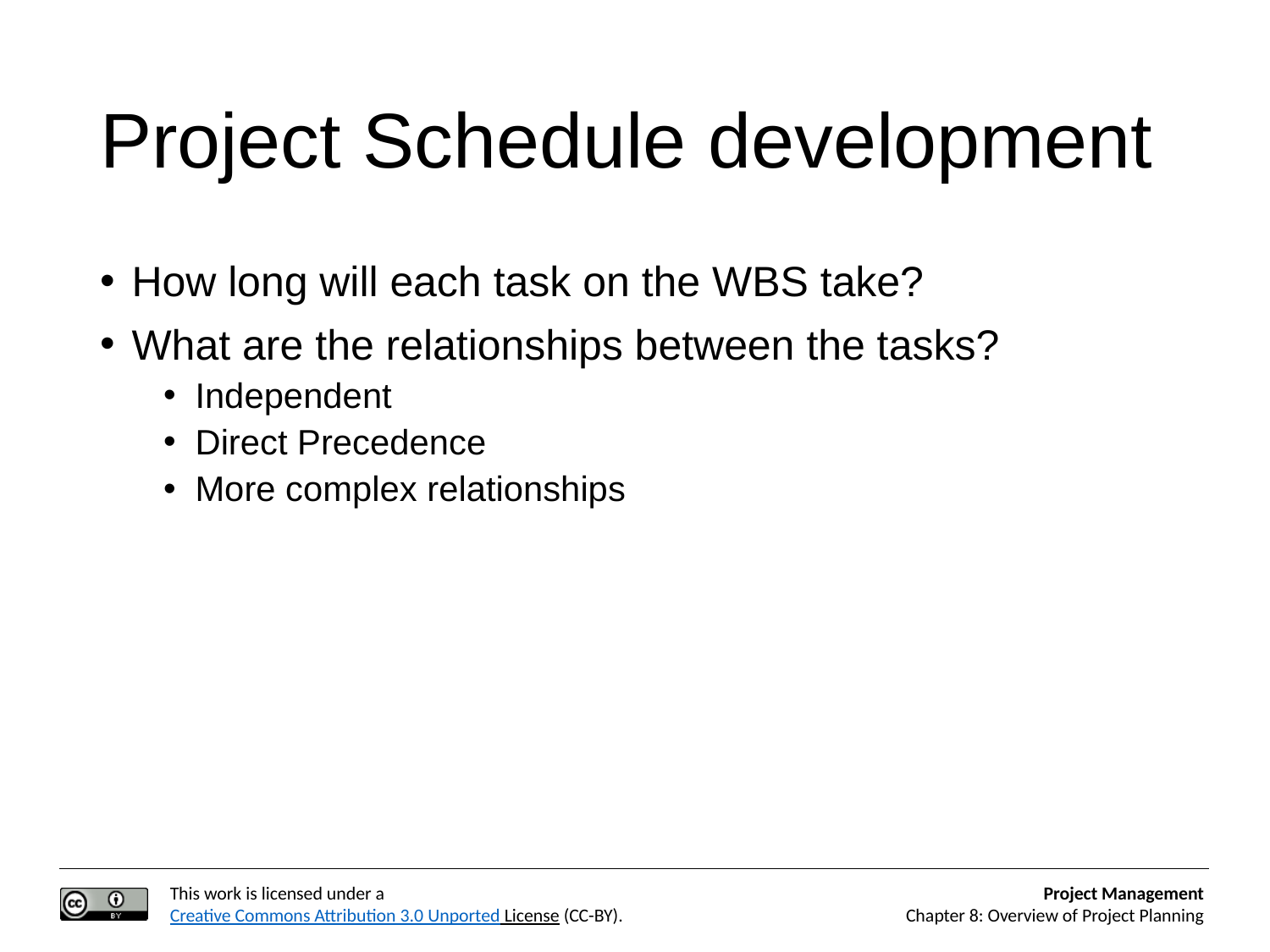

# Project Schedule development
How long will each task on the WBS take?
What are the relationships between the tasks?
Independent
Direct Precedence
More complex relationships